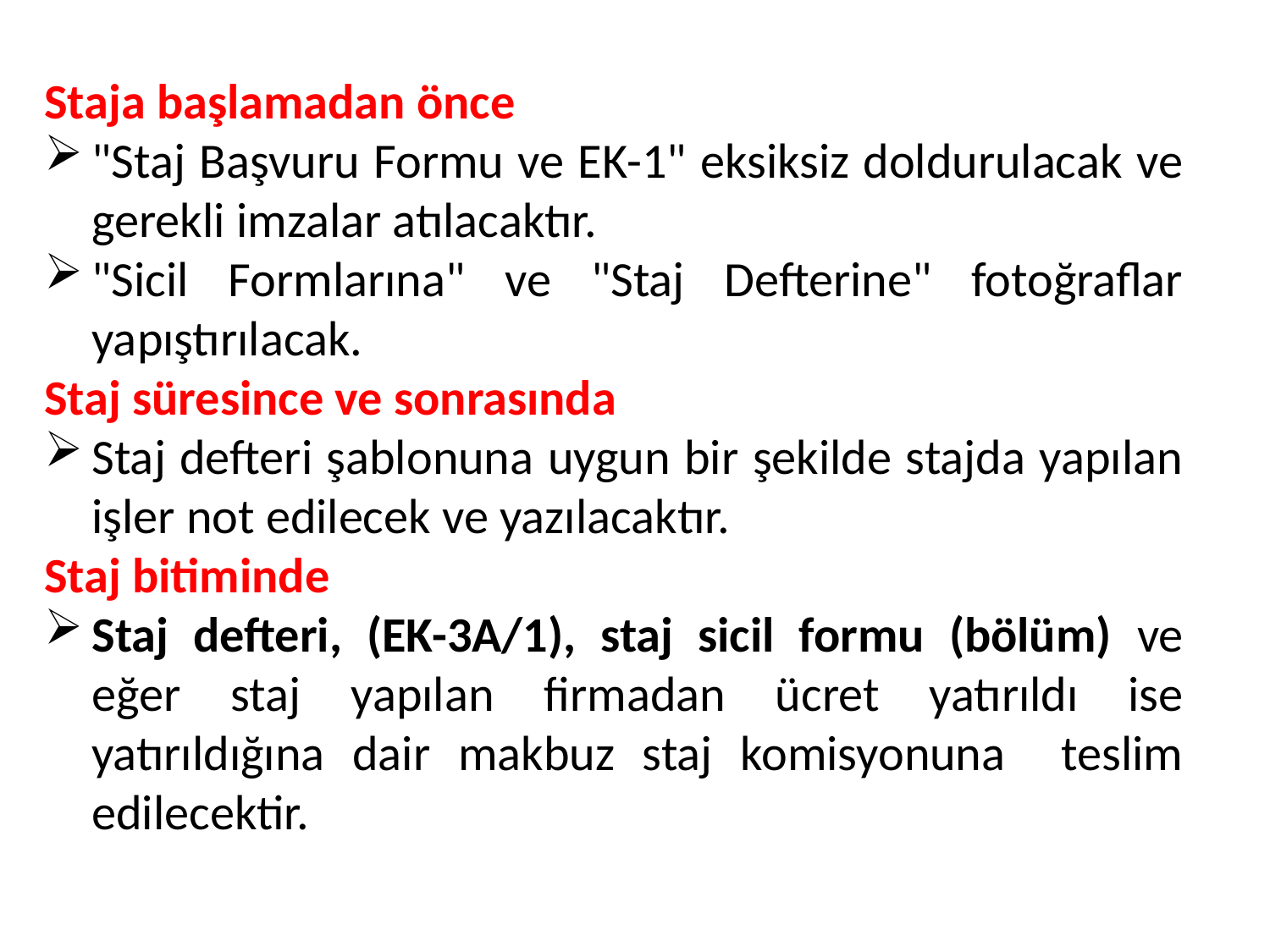

Staja başlamadan önce
"Staj Başvuru Formu ve EK-1" eksiksiz doldurulacak ve gerekli imzalar atılacaktır.
"Sicil Formlarına" ve "Staj Defterine" fotoğraflar yapıştırılacak.
Staj süresince ve sonrasında
Staj defteri şablonuna uygun bir şekilde stajda yapılan işler not edilecek ve yazılacaktır.
Staj bitiminde
Staj defteri, (EK-3A/1), staj sicil formu (bölüm) ve eğer staj yapılan firmadan ücret yatırıldı ise yatırıldığına dair makbuz staj komisyonuna  teslim edilecektir.